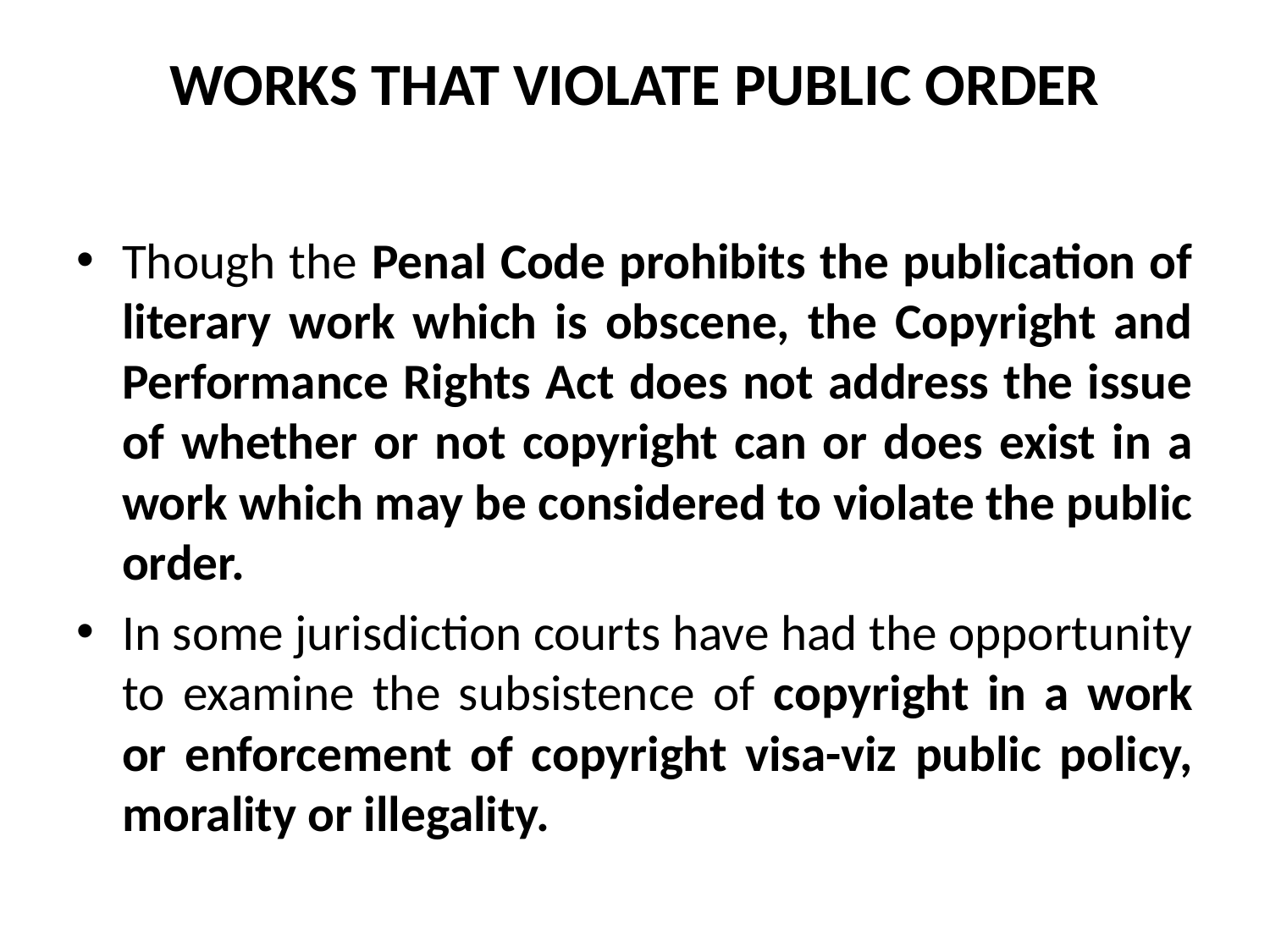

# WORKS THAT VIOLATE PUBLIC ORDER
Though the Penal Code prohibits the publication of literary work which is obscene, the Copyright and Performance Rights Act does not address the issue of whether or not copyright can or does exist in a work which may be considered to violate the public order.
In some jurisdiction courts have had the opportunity to examine the subsistence of copyright in a work or enforcement of copyright visa-viz public policy, morality or illegality.